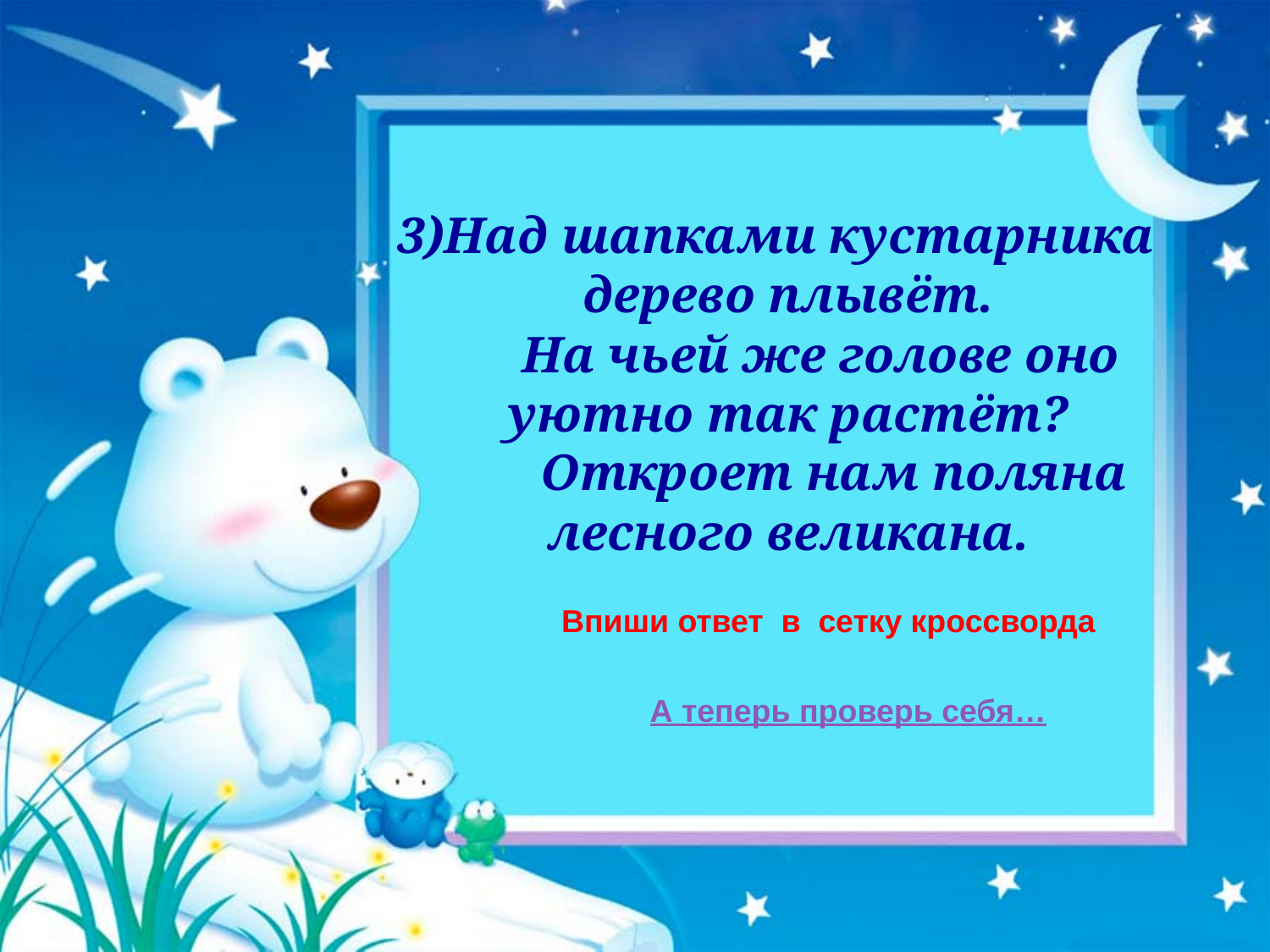

3)Над шапками кустарника
дерево плывёт.
      На чьей же голове оно
уютно так растёт?
       Откроет нам поляна лесного великана.
Впиши ответ  в  сетку кроссворда
А теперь проверь себя…